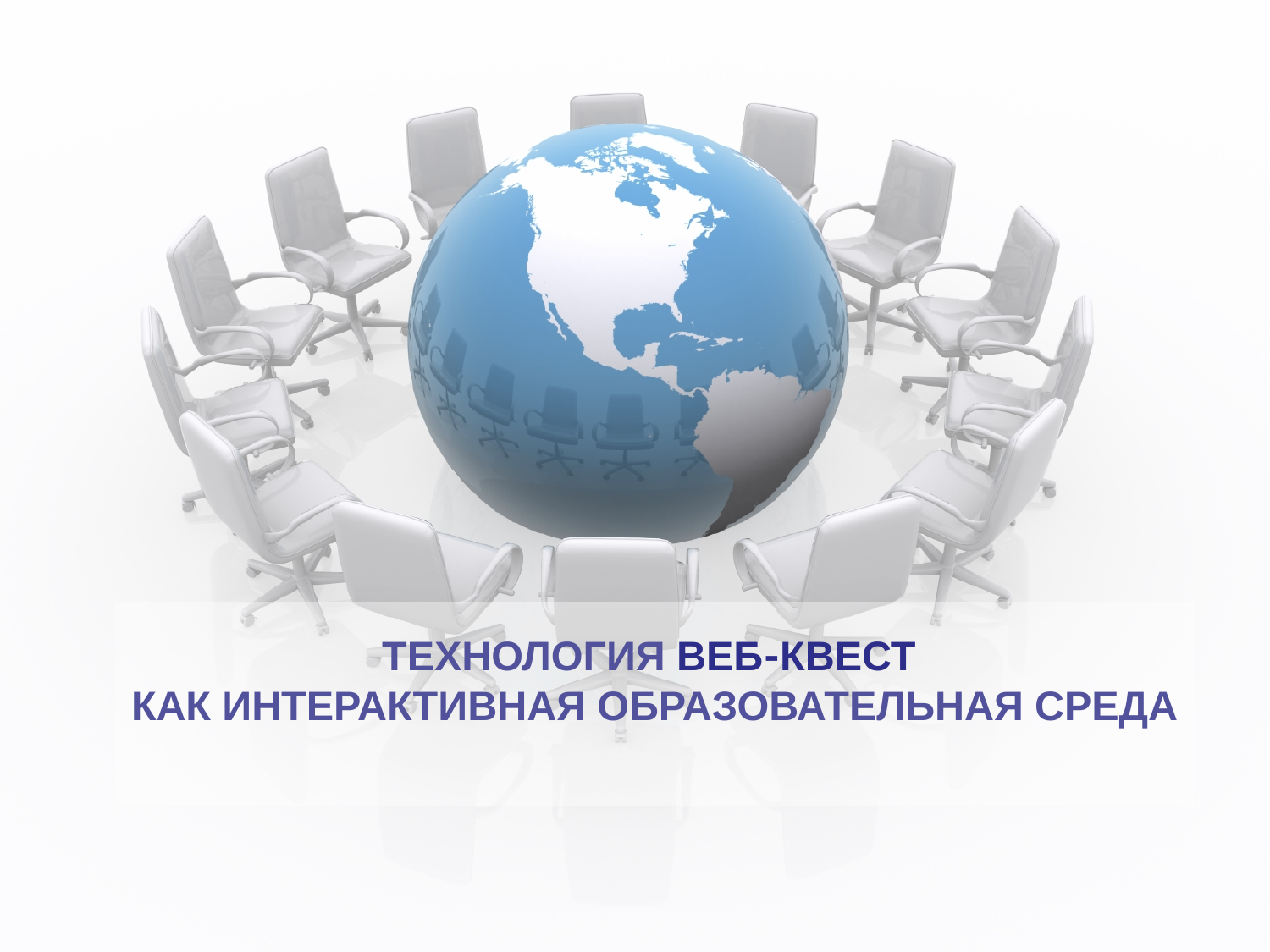

# ТЕХНОЛОГИЯ ВЕБ-КВЕСТ КАК ИНТЕРАКТИВНАЯ ОБРАЗОВАТЕЛЬНАЯ СРЕДА